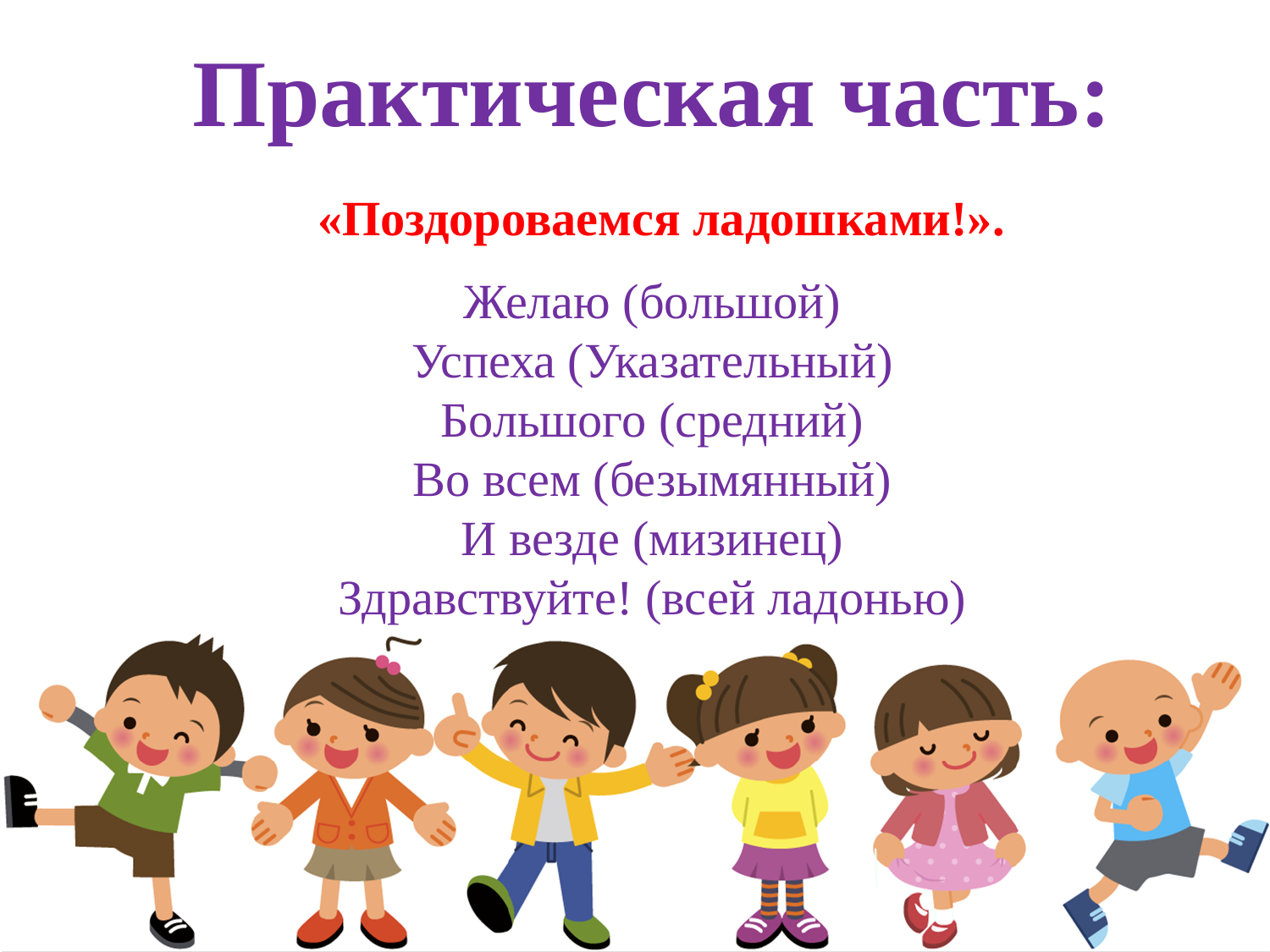

Практическая часть:
 «Поздороваемся ладошками!».
Желаю (большой)
Успеха (Указательный)
Большого (средний)
Во всем (безымянный)
И везде (мизинец)
Здравствуйте! (всей ладонью)